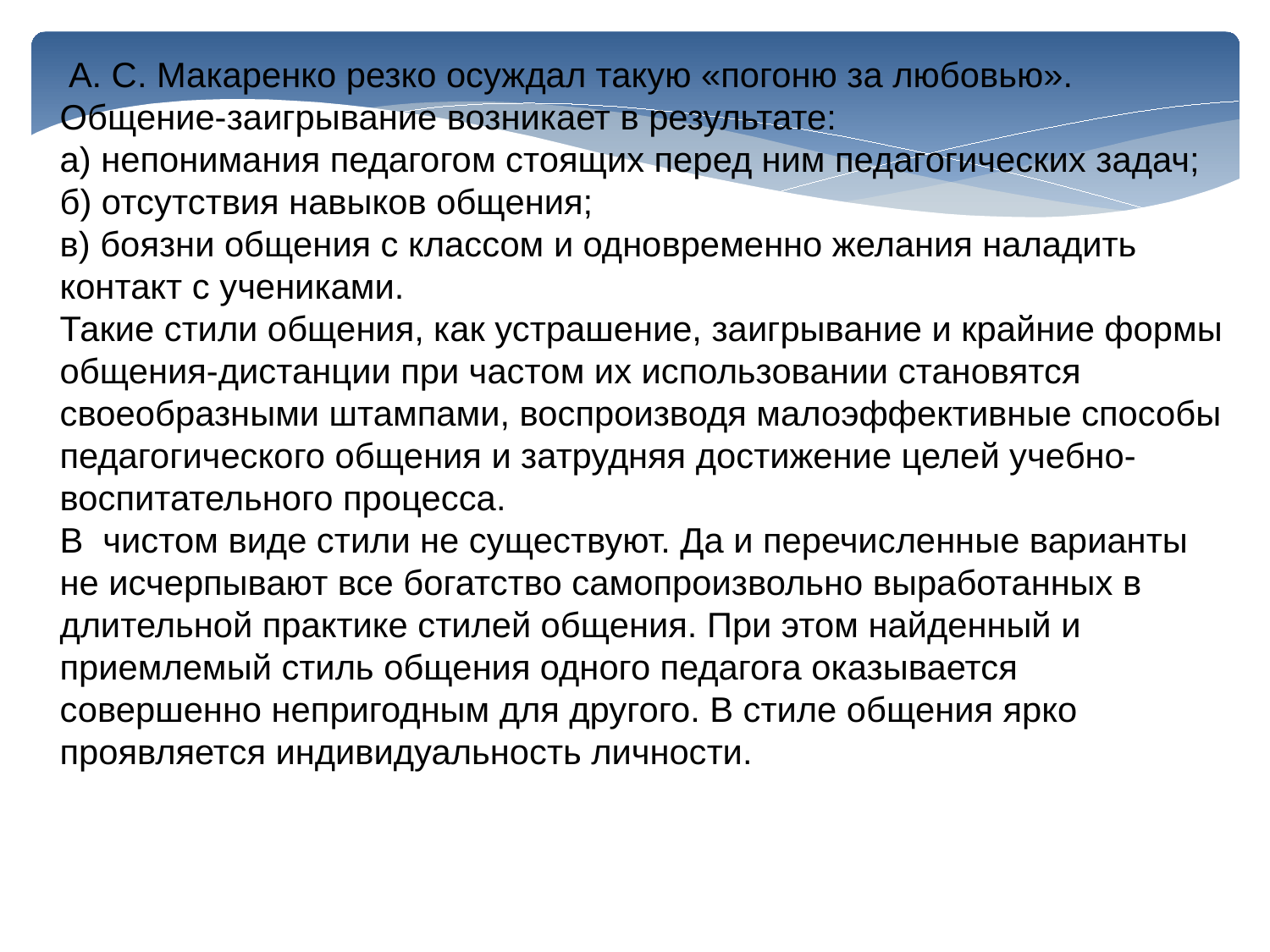

А. С. Макаренко резко осуждал такую «погоню за любовью».
Общение-заигрывание возникает в результате:
а) непонимания педагогом стоящих перед ним педагогических задач;
б) отсутствия навыков общения;
в) боязни общения с классом и одновременно желания наладить контакт с учениками.
Такие стили общения, как устрашение, заигрывание и крайние формы общения-дистанции при частом их использовании становятся своеобразными штампами, воспроизводя малоэффективные способы педагогического общения и затрудняя достижение целей учебно-воспитательного процесса.
В  чистом виде стили не существуют. Да и перечисленные варианты не исчерпывают все богатство самопроизвольно выработанных в длительной практике стилей общения. При этом найденный и приемлемый стиль общения одного педагога оказывается совершенно непригодным для другого. В стиле общения ярко проявляется индивидуальность личности.